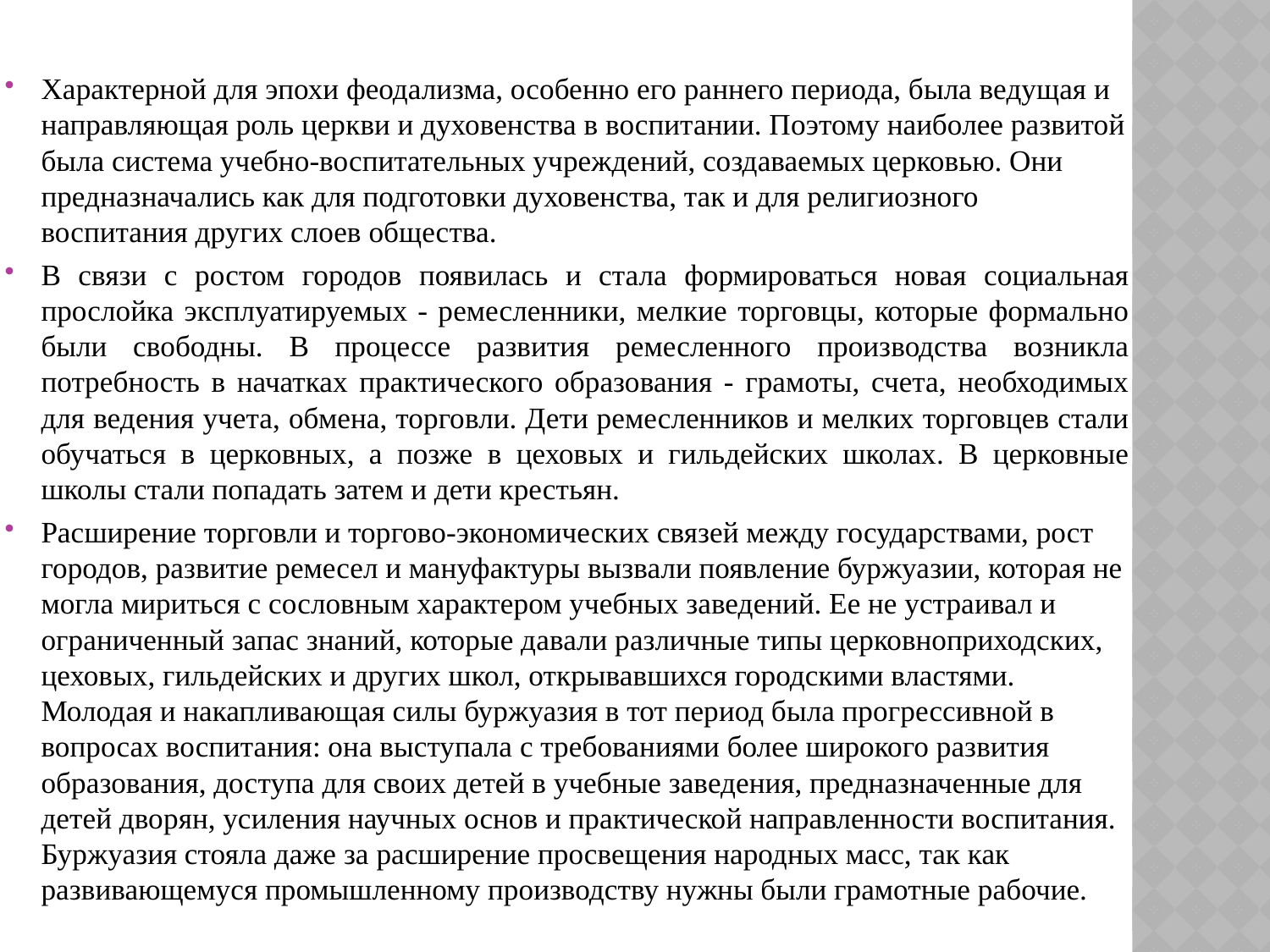

Характерной для эпохи феодализма, особенно его раннего периода, была ведущая и направляющая роль церкви и духовенства в воспитании. Поэтому наиболее развитой была система учебно-воспитательных учреждений, создаваемых церковью. Они предназначались как для подготовки духовенства, так и для религиозного воспитания других слоев общества.
В связи с ростом городов появилась и стала формироваться новая социальная прослойка эксплуатируемых - ремесленники, мелкие торговцы, которые формально были свободны. В процессе развития ремесленного производства возникла потребность в начатках практического образования - грамоты, счета, необходимых для ведения учета, обмена, торговли. Дети ремесленников и мелких торговцев стали обучаться в церковных, а позже в цеховых и гильдейских школах. В церковные школы стали попадать затем и дети крестьян.
Расширение торговли и торгово-экономических связей между государствами, рост городов, развитие ремесел и мануфактуры вызвали появление буржуазии, которая не могла мириться с сословным характером учебных заведений. Ее не устраивал и ограниченный запас знаний, которые давали различные типы церковноприходских, цеховых, гильдейских и других школ, открывавшихся городскими властями. Молодая и накапливающая силы буржуазия в тот период была прогрессивной в вопросах воспитания: она выступала с требованиями более широкого развития образования, доступа для своих детей в учебные заведения, предназначенные для детей дворян, усиления научных основ и практической направленности воспитания. Буржуазия стояла даже за расширение просвещения народных масс, так как развивающемуся промышленному производству нужны были грамотные рабочие.